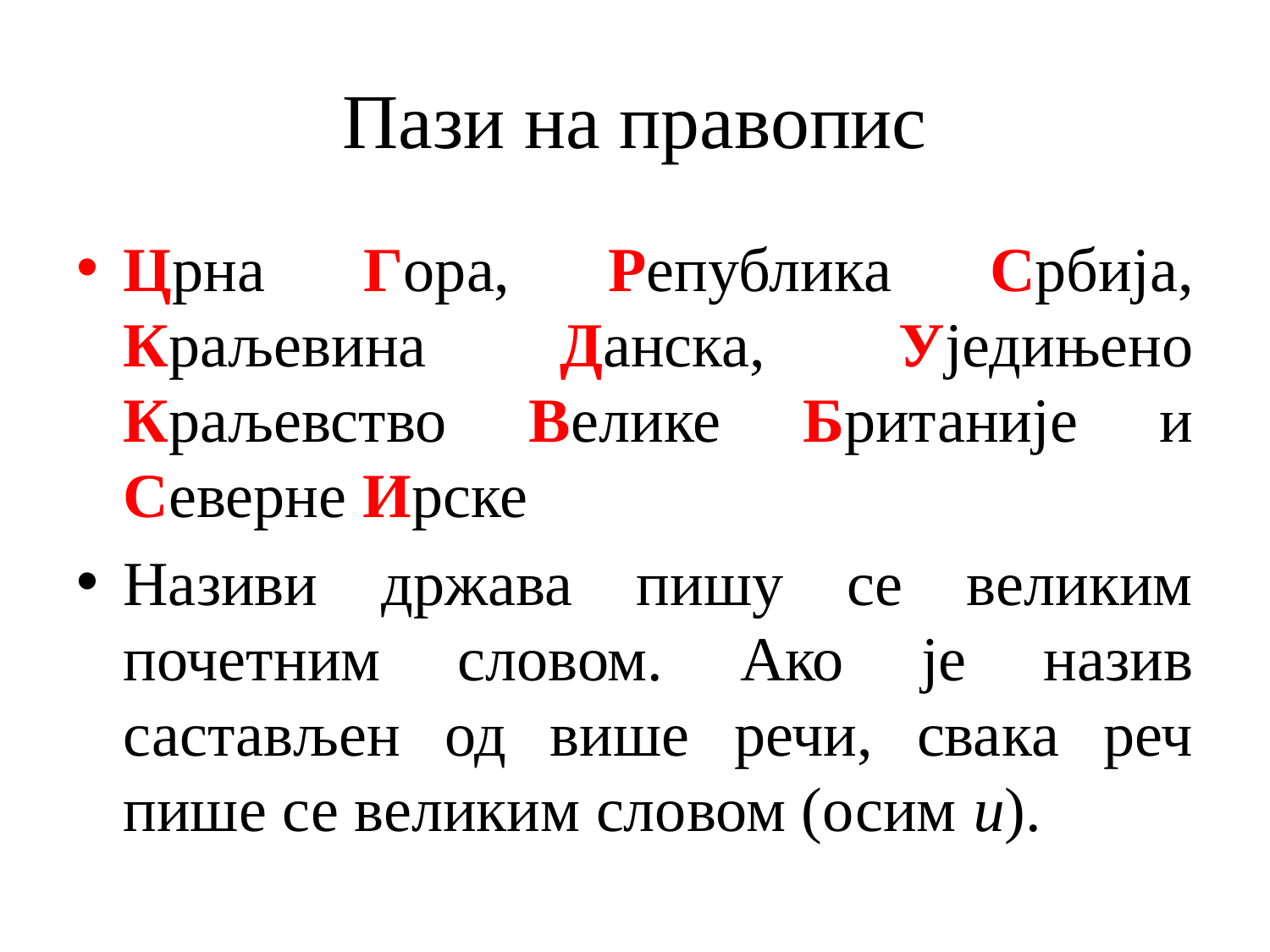

# Пази на правопис
Црна Гора, Република Србија, Краљевина Данска, Уједињено Краљевство Велике Британије и Северне Ирске
Називи држава пишу се великим почетним словом. Ако је назив састављен од више речи, свака реч пише се великим словом (осим и).